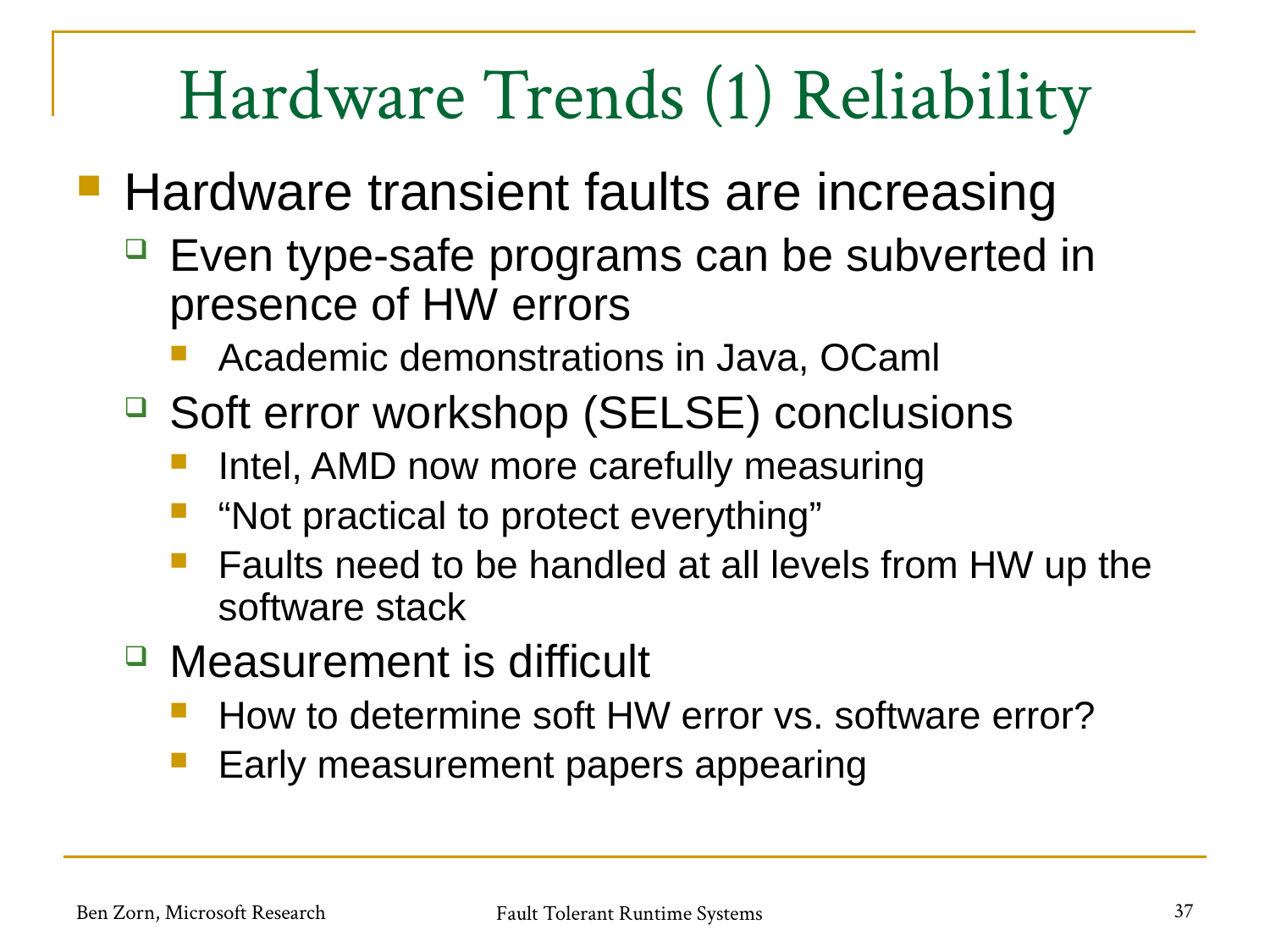

# Hardware Trends (1) Reliability
Hardware transient faults are increasing
Even type-safe programs can be subverted in presence of HW errors
Academic demonstrations in Java, OCaml
Soft error workshop (SELSE) conclusions
Intel, AMD now more carefully measuring
“Not practical to protect everything”
Faults need to be handled at all levels from HW up the software stack
Measurement is difficult
How to determine soft HW error vs. software error?
Early measurement papers appearing

Ben Zorn, Microsoft Research
37
Fault Tolerant Runtime Systems